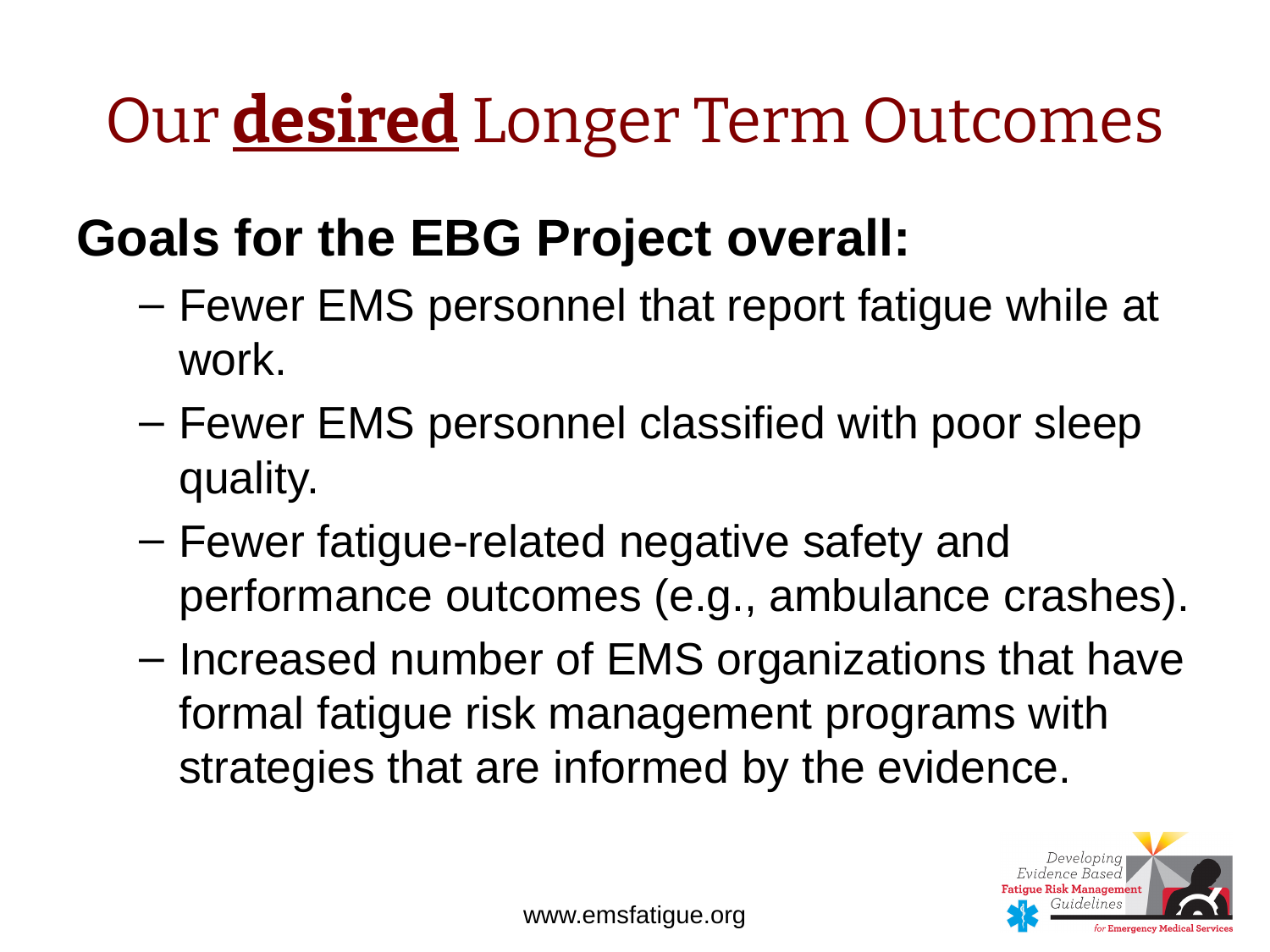

# Our desired Longer Term Outcomes
Goals for the EBG Project overall:
Fewer EMS personnel that report fatigue while at work.
Fewer EMS personnel classified with poor sleep quality.
Fewer fatigue-related negative safety and performance outcomes (e.g., ambulance crashes).
Increased number of EMS organizations that have formal fatigue risk management programs with strategies that are informed by the evidence.
Do Not Circulate Without Permission of P.D. Patterson